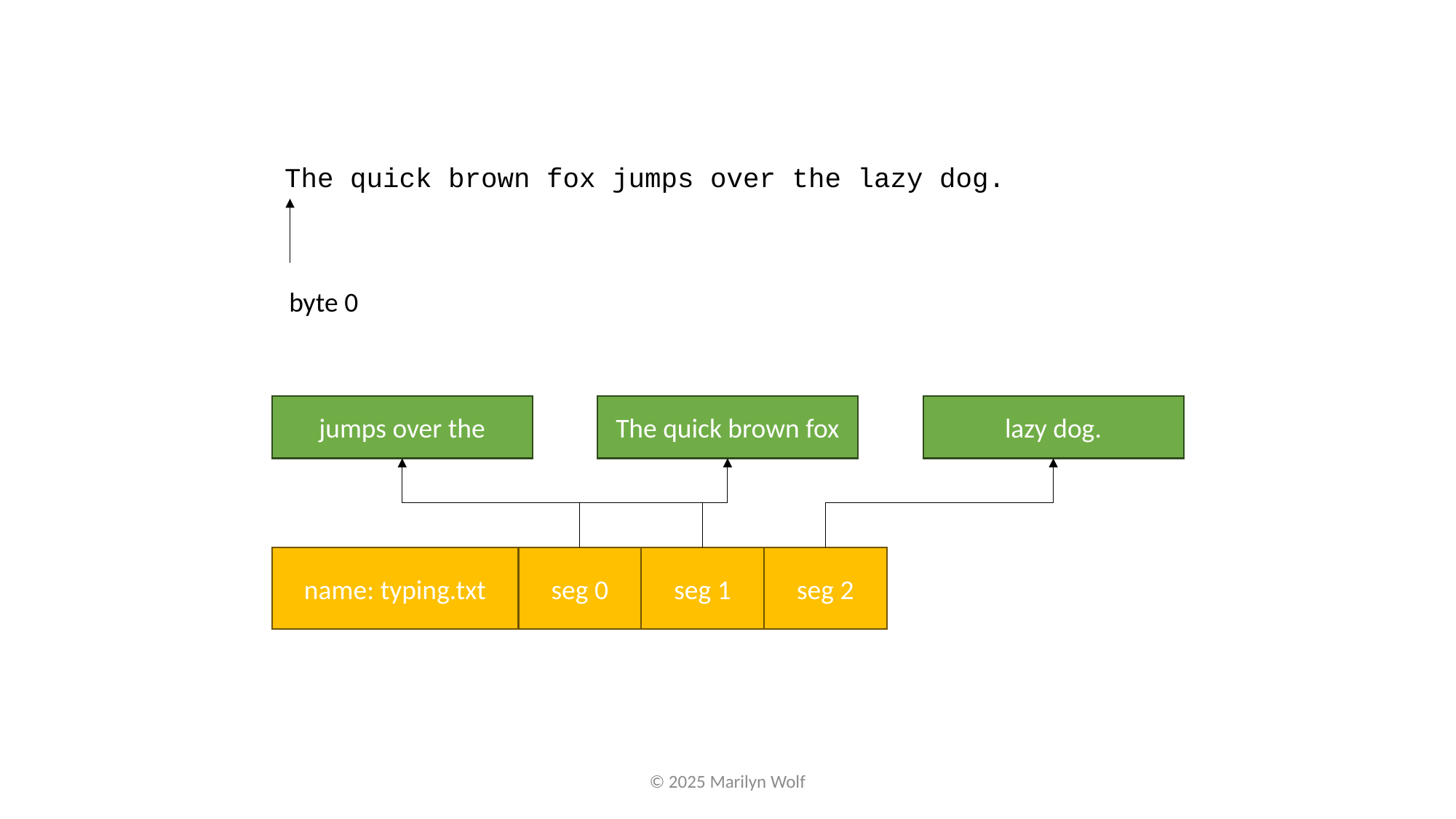

The quick brown fox jumps over the lazy dog.
byte 0
jumps over the
The quick brown fox
lazy dog.
seg 1
seg 2
name: typing.txt
seg 0
© 2025 Marilyn Wolf